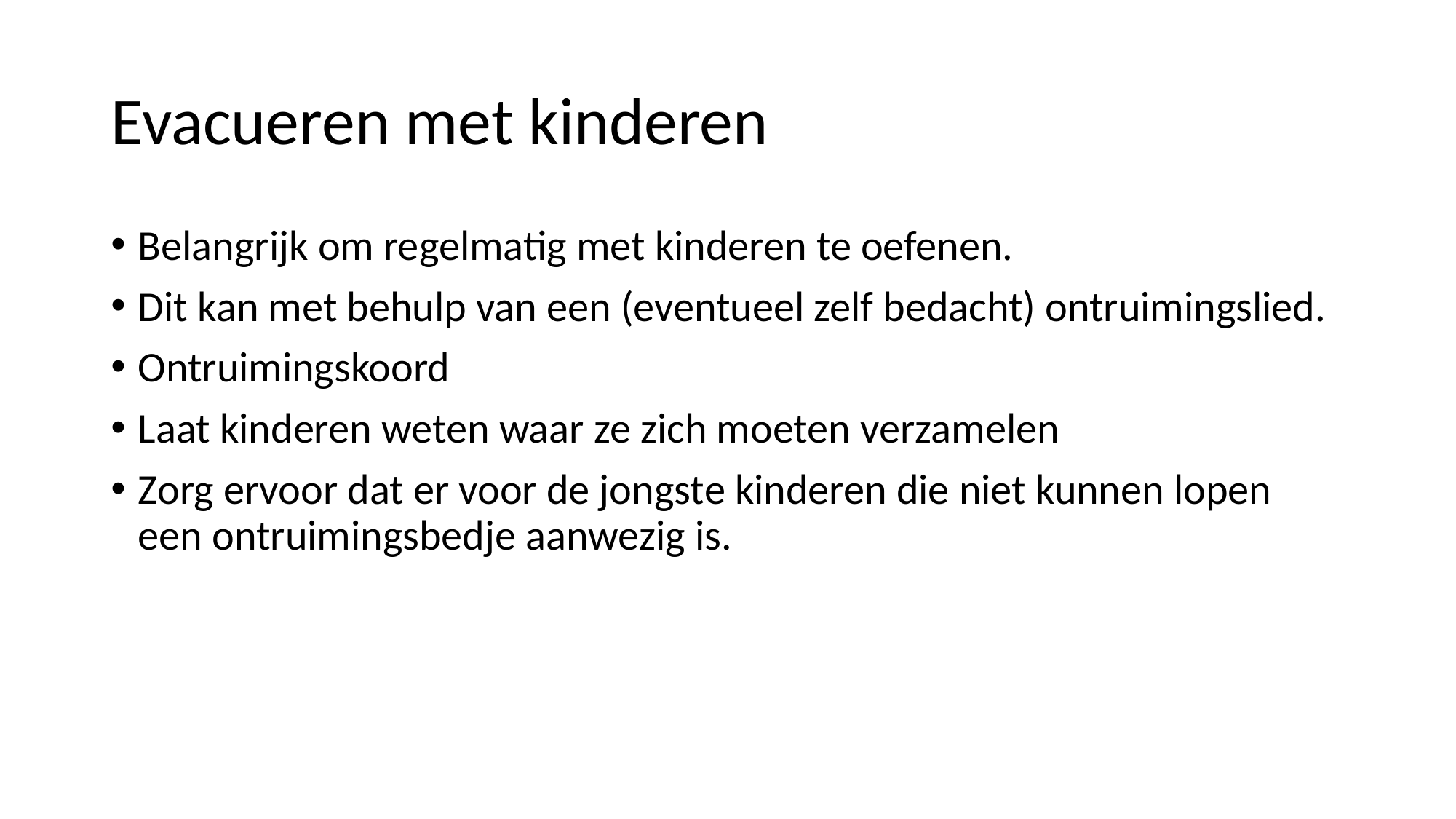

# Evacueren met kinderen
Belangrijk om regelmatig met kinderen te oefenen.
Dit kan met behulp van een (eventueel zelf bedacht) ontruimingslied.
Ontruimingskoord
Laat kinderen weten waar ze zich moeten verzamelen
Zorg ervoor dat er voor de jongste kinderen die niet kunnen lopen een ontruimingsbedje aanwezig is.